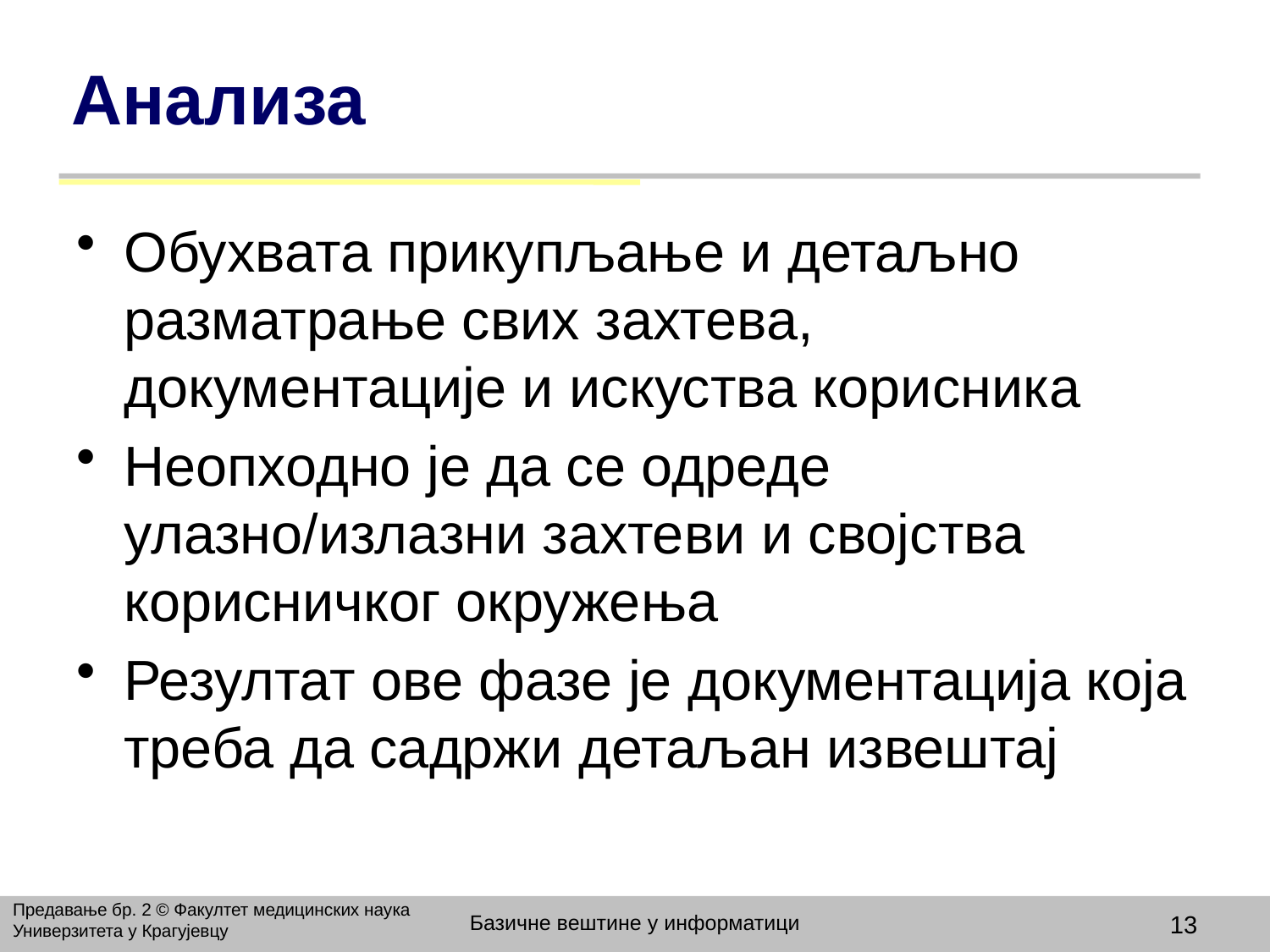

# Анализа
Обухвата прикупљање и детаљно разматрање свих захтева, документације и искуства корисника
Неопходно је да се одреде улазно/излазни захтеви и својства корисничког окружења
Резултат ове фазе је документација која треба да садржи детаљан извештај
Предавање бр. 2 © Факултет медицинских наука Универзитета у Крагујевцу
Базичне вештине у информатици
13